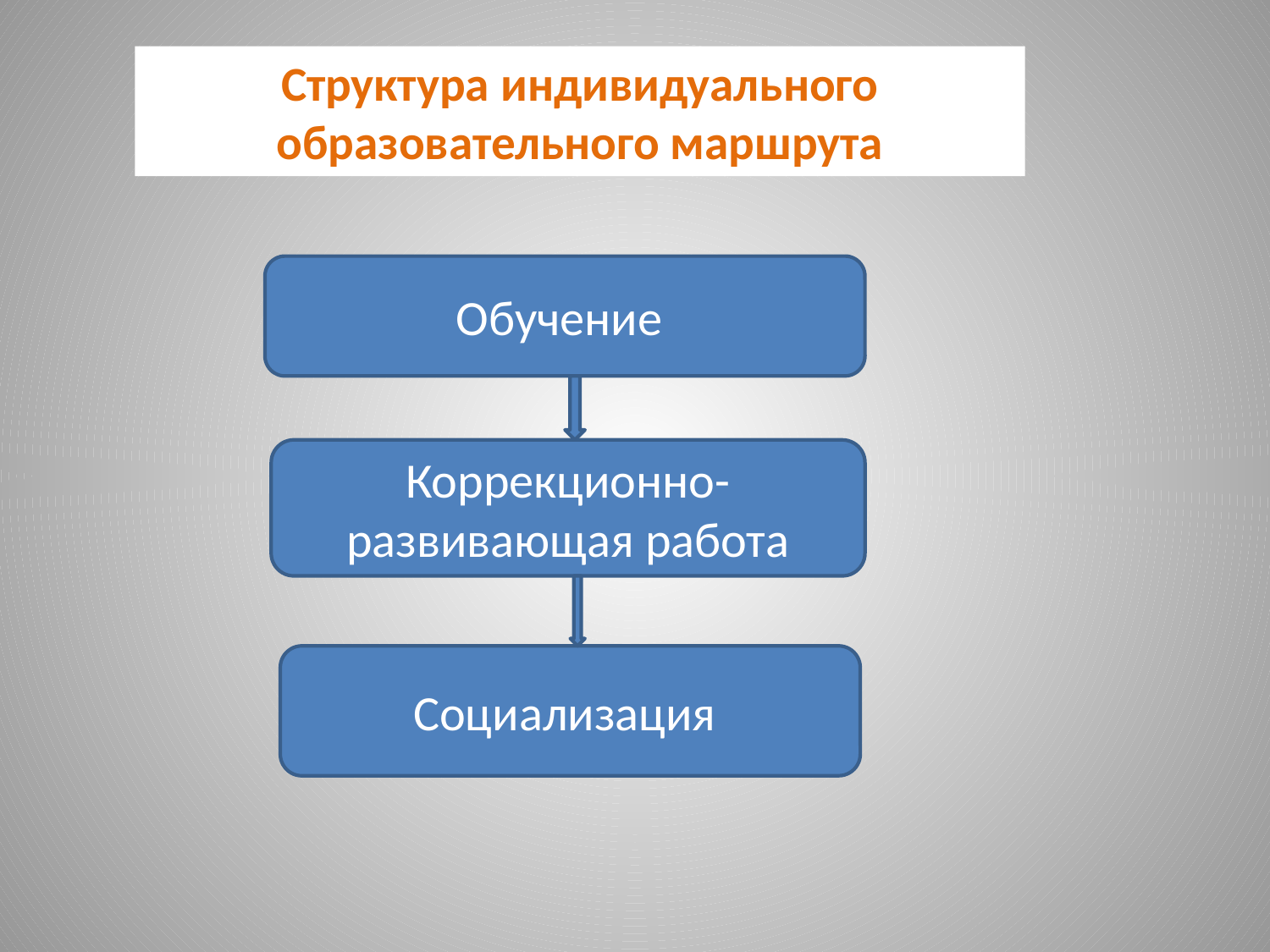

# Структура индивидуального образовательного маршрута
Обучение

Коррекционно-развивающая работа

Социализация